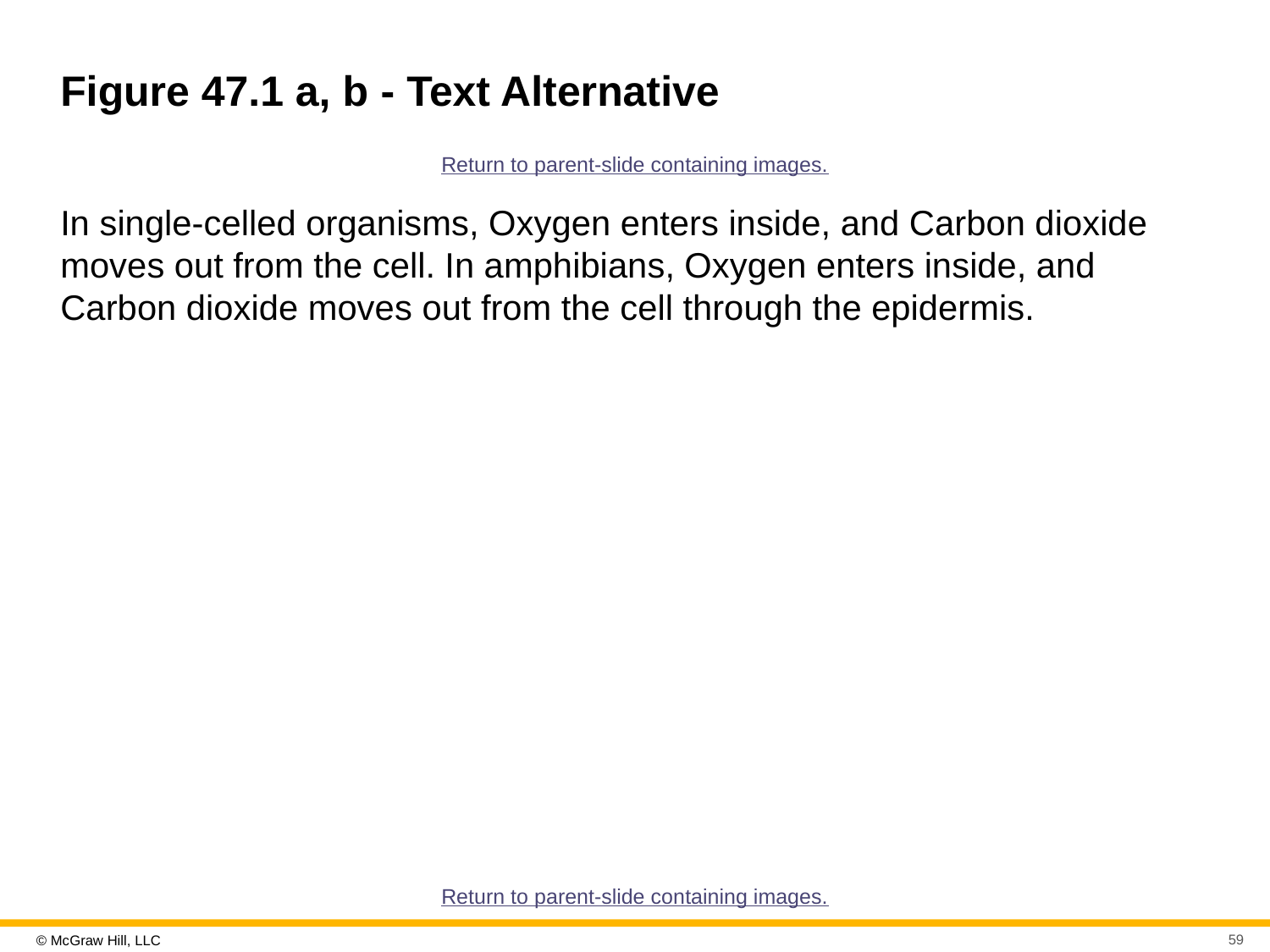

# Figure 47.1 a, b - Text Alternative
Return to parent-slide containing images.
In single-celled organisms, Oxygen enters inside, and Carbon dioxide moves out from the cell. In amphibians, Oxygen enters inside, and Carbon dioxide moves out from the cell through the epidermis.
Return to parent-slide containing images.
59